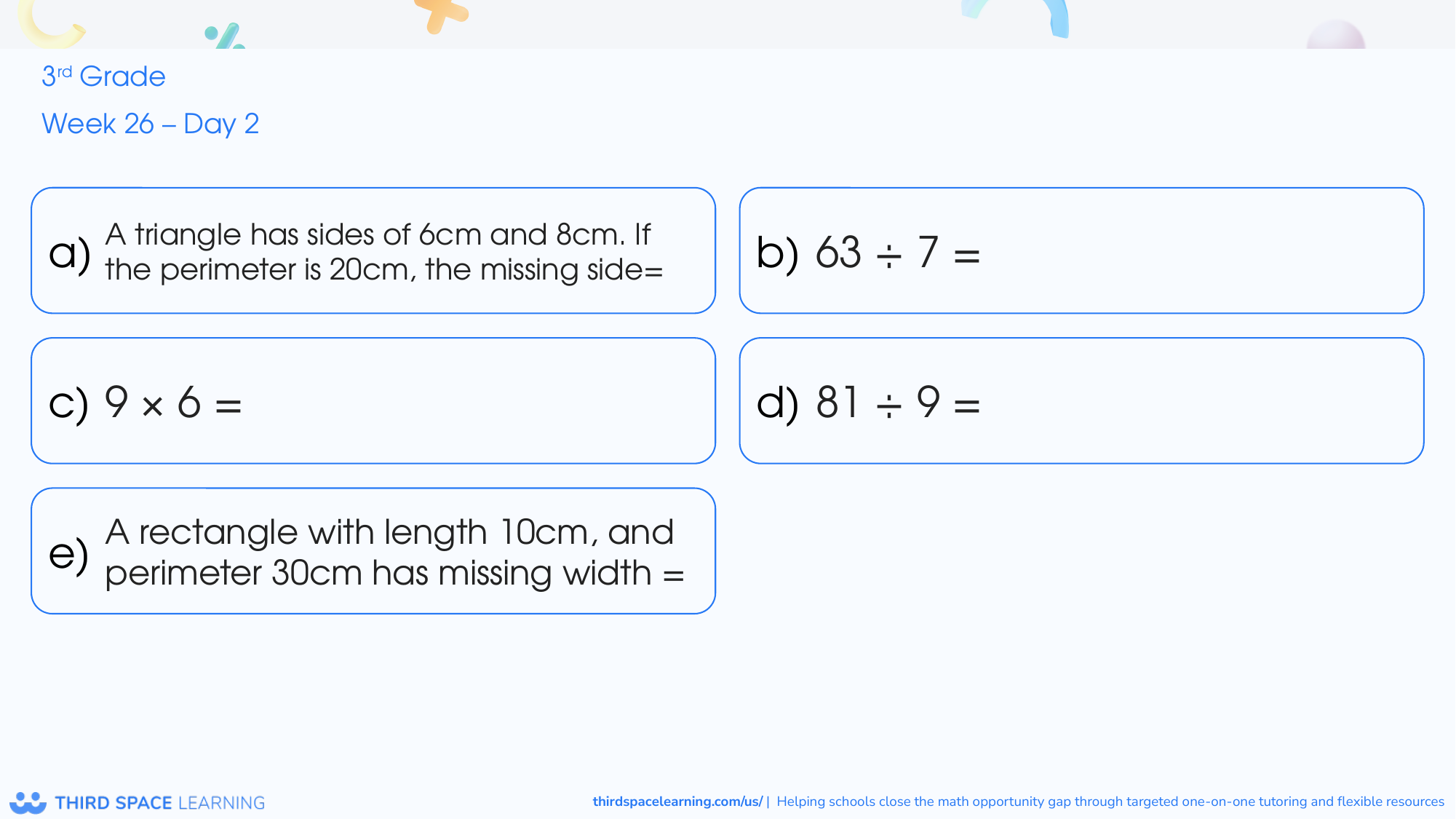

3rd Grade
Week 26 – Day 2
A triangle has sides of 6cm and 8cm. If the perimeter is 20cm, the missing side=
63 ÷ 7 =
9 × 6 =
81 ÷ 9 =
A rectangle with length 10cm, and perimeter 30cm has missing width =